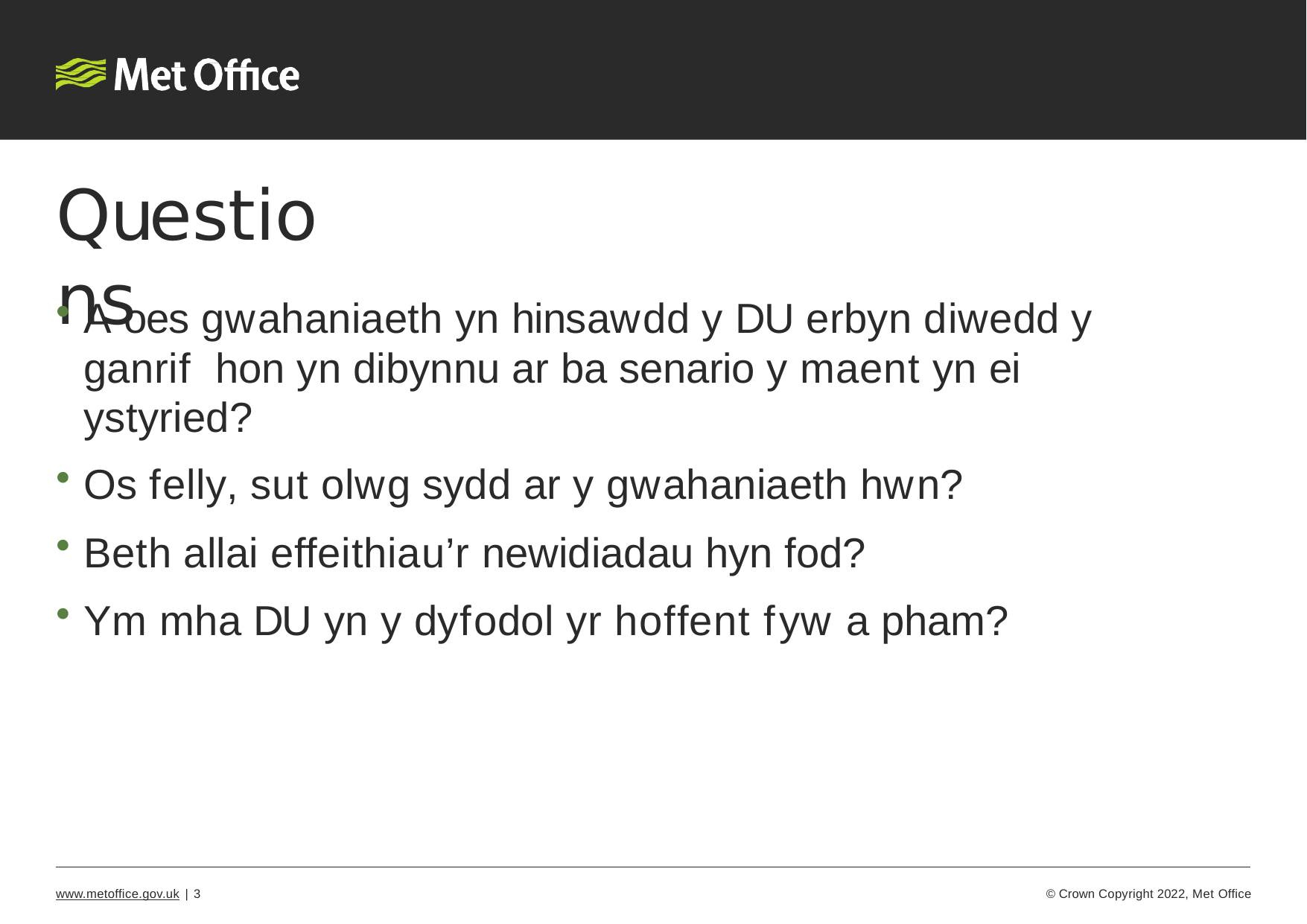

# Questions
A oes gwahaniaeth yn hinsawdd y DU erbyn diwedd y ganrif  hon yn dibynnu ar ba senario y maent yn ei ystyried?
Os felly, sut olwg sydd ar y gwahaniaeth hwn?
Beth allai effeithiau’r newidiadau hyn fod?
Ym mha DU yn y dyfodol yr hoffent fyw a pham?
www.metoffice.gov.uk | 3
© Crown Copyright 2022, Met Office